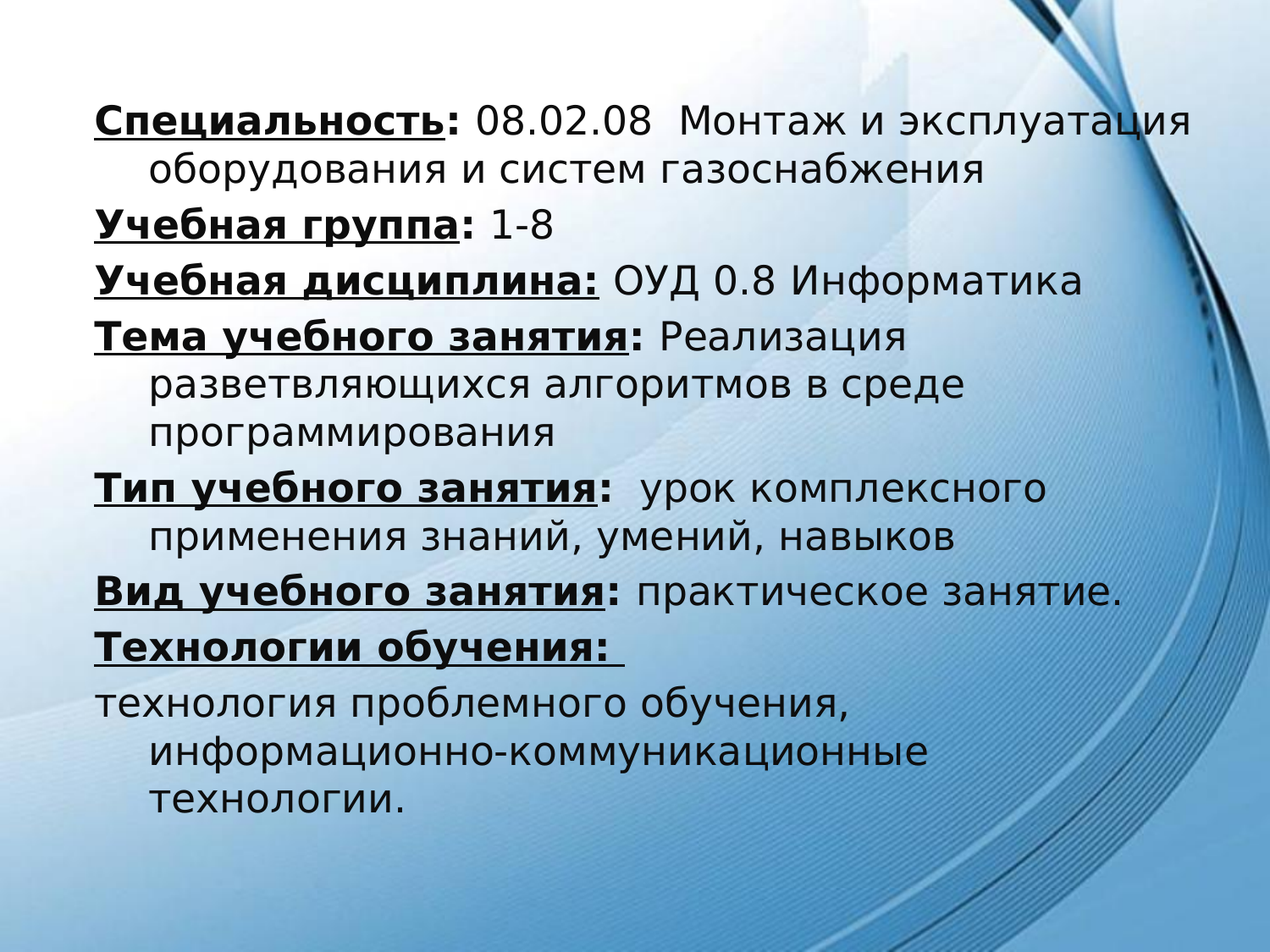

Специальность: 08.02.08  Монтаж и эксплуатация оборудования и систем газоснабжения
Учебная группа: 1-8
Учебная дисциплина: ОУД 0.8 Информатика
Тема учебного занятия: Реализация разветвляющихся алгоритмов в среде программирования
Тип учебного занятия:  урок комплексного применения знаний, умений, навыков
Вид учебного занятия: практическое занятие.
Технологии обучения:
технология проблемного обучения, информационно-коммуникационные технологии.